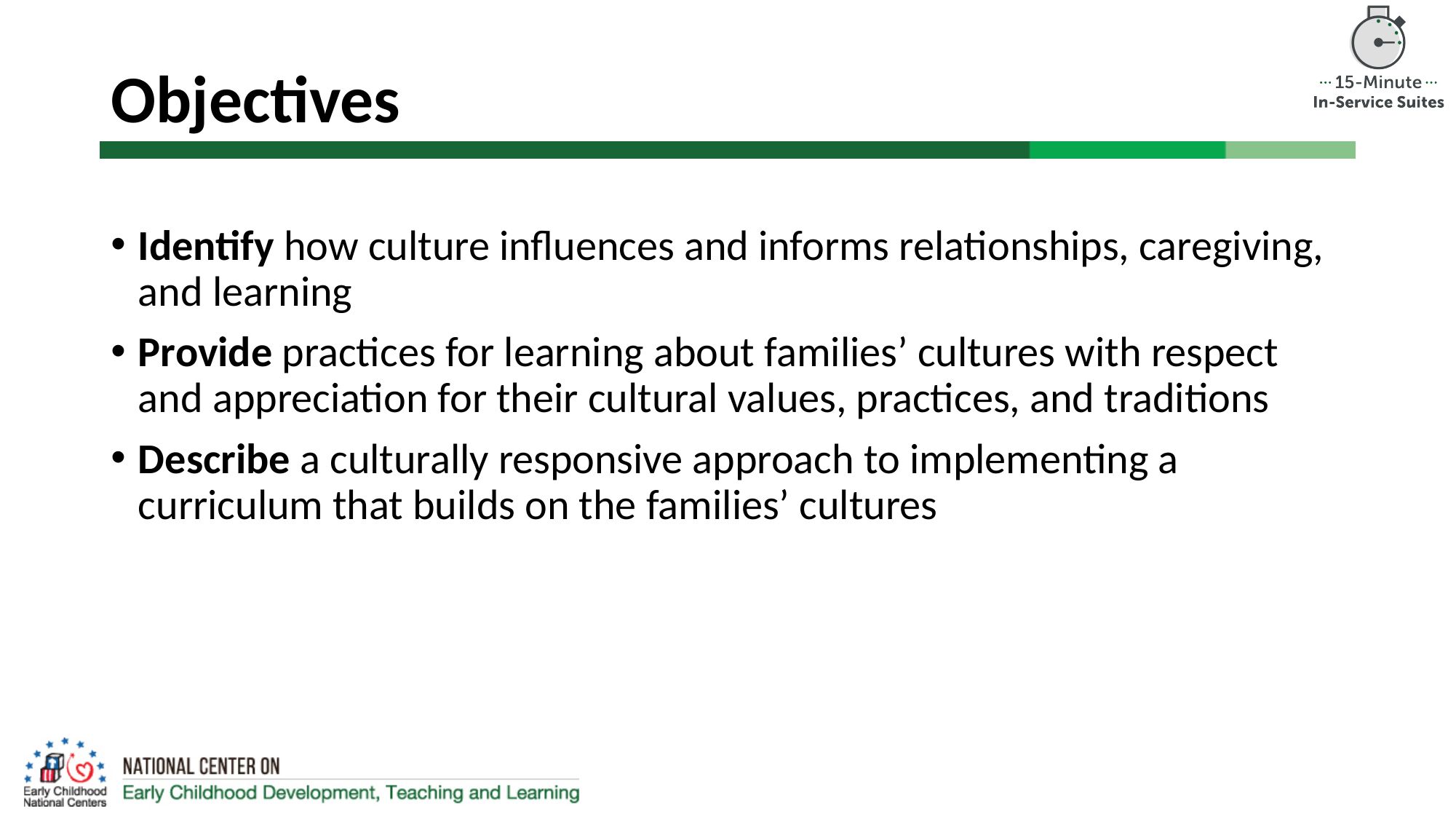

# Objectives
Identify how culture influences and informs relationships, caregiving, and learning
Provide practices for learning about families’ cultures with respect and appreciation for their cultural values, practices, and traditions
Describe a culturally responsive approach to implementing a curriculum that builds on the families’ cultures